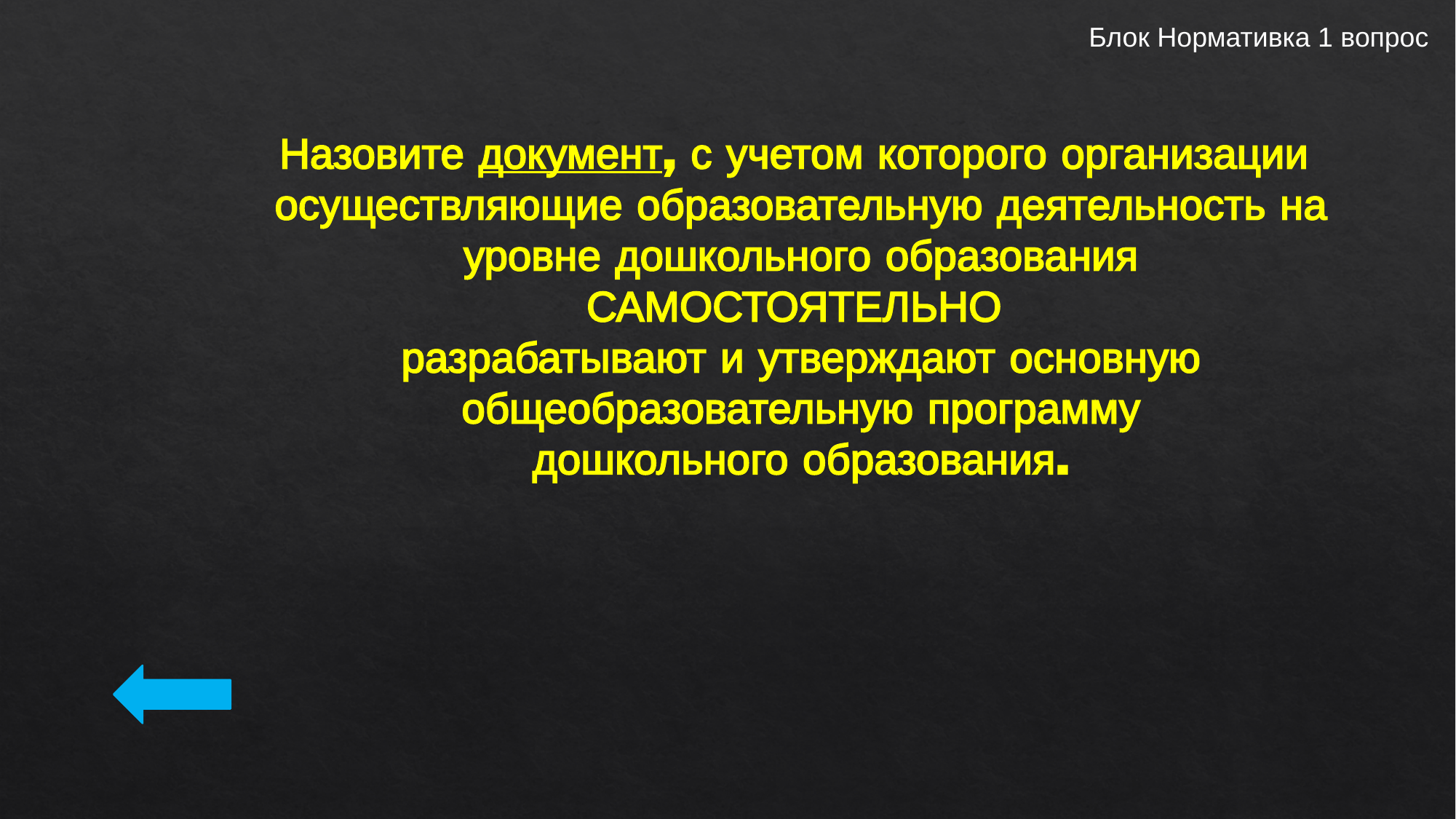

Блок Нормативка 1 вопрос
Назовите документ, с учетом которого организации
осуществляющие образовательную деятельность на
уровне дошкольного образования САМОСТОЯТЕЛЬНО
разрабатывают и утверждают основную общеобразовательную программу
дошкольного образования.